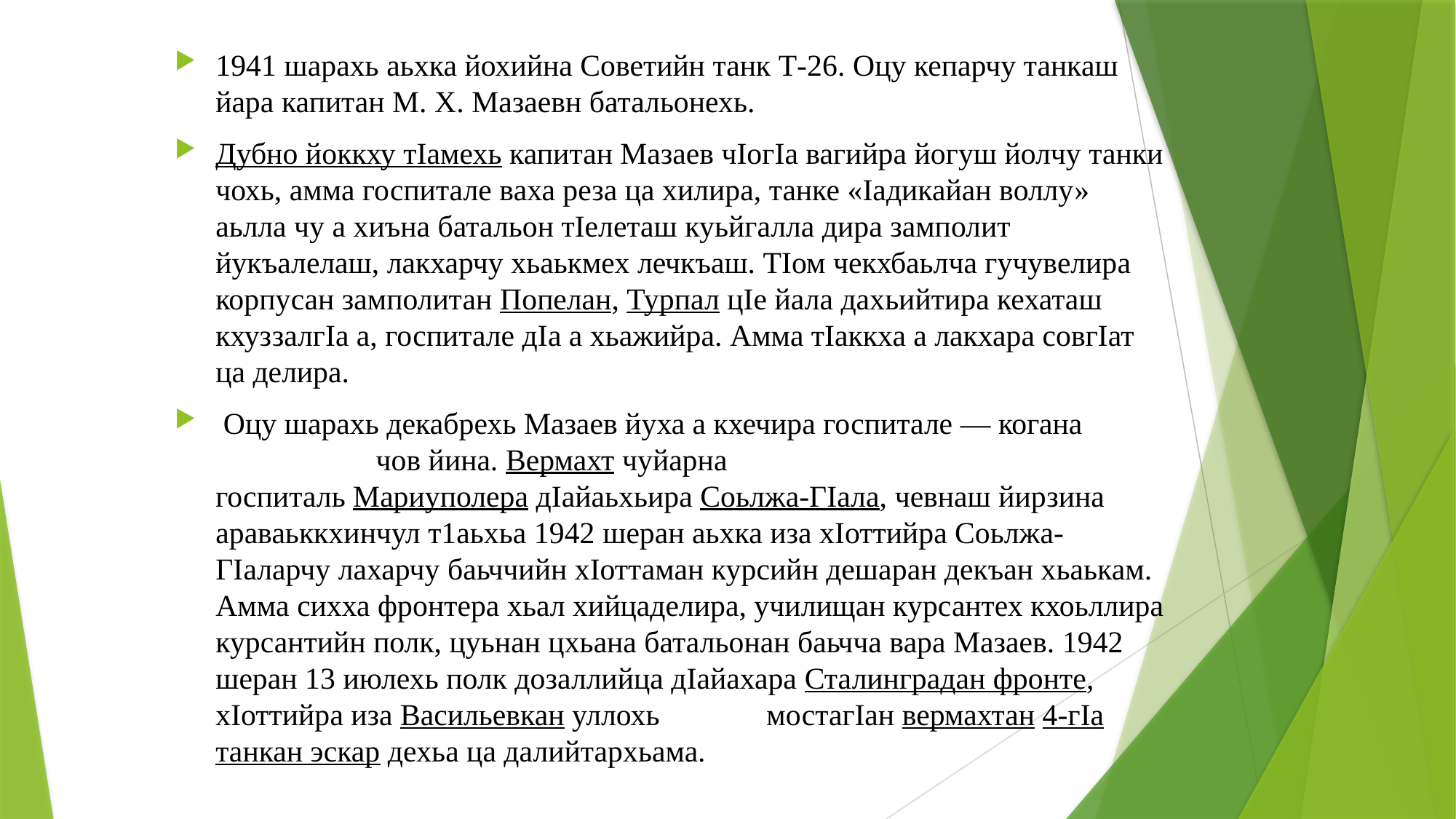

1941 шарахь аьхка йохийна Советийн танк Т-26. Оцу кепарчу танкаш йара капитан М. Х. Мазаевн батальонехь.
Дубно йоккху тӀамехь капитан Мазаев чӀогӀа вагийра йогуш йолчу танки чохь, амма госпитале ваха реза ца хилира, танке «Ӏадикайан воллу» аьлла чу а хиъна батальон тӀелеташ куьйгалла дира замполит йукъалелаш, лакхарчу хьаькмех лечкъаш. ТӀом чекхбаьлча гучувелира корпусан замполитан Попелан, Турпал цӀе йала дахьийтира кехаташ кхуззалгӀа а, госпитале дӀа а хьажийра. Амма тӀаккха а лакхара совгӀат ца делира.
 Оцу шарахь декабрехь Мазаев йуха а кхечира госпитале — когана                                чов йина. Вермахт чуйарна госпиталь Мариуполера дӀайаьхьира Соьлжа-ГӀала, чевнаш йирзина араваьккхинчул т1аьхьа 1942 шеран аьхка иза хӀоттийра Соьлжа-ГӀаларчу лахарчу баьччийн хӀоттаман курсийн дешаран декъан хьаькам. Амма сихха фронтера хьал хийцаделира, училищан курсантех кхоьллира курсантийн полк, цуьнан цхьана батальонан баьчча вара Мазаев. 1942 шеран 13 июлехь полк дозаллийца дӀайахара Сталинградан фронте, хӀоттийра иза Васильевкан уллохь              мостагӀан вермахтан 4-гӀа танкан эскар дехьа ца далийтархьама.